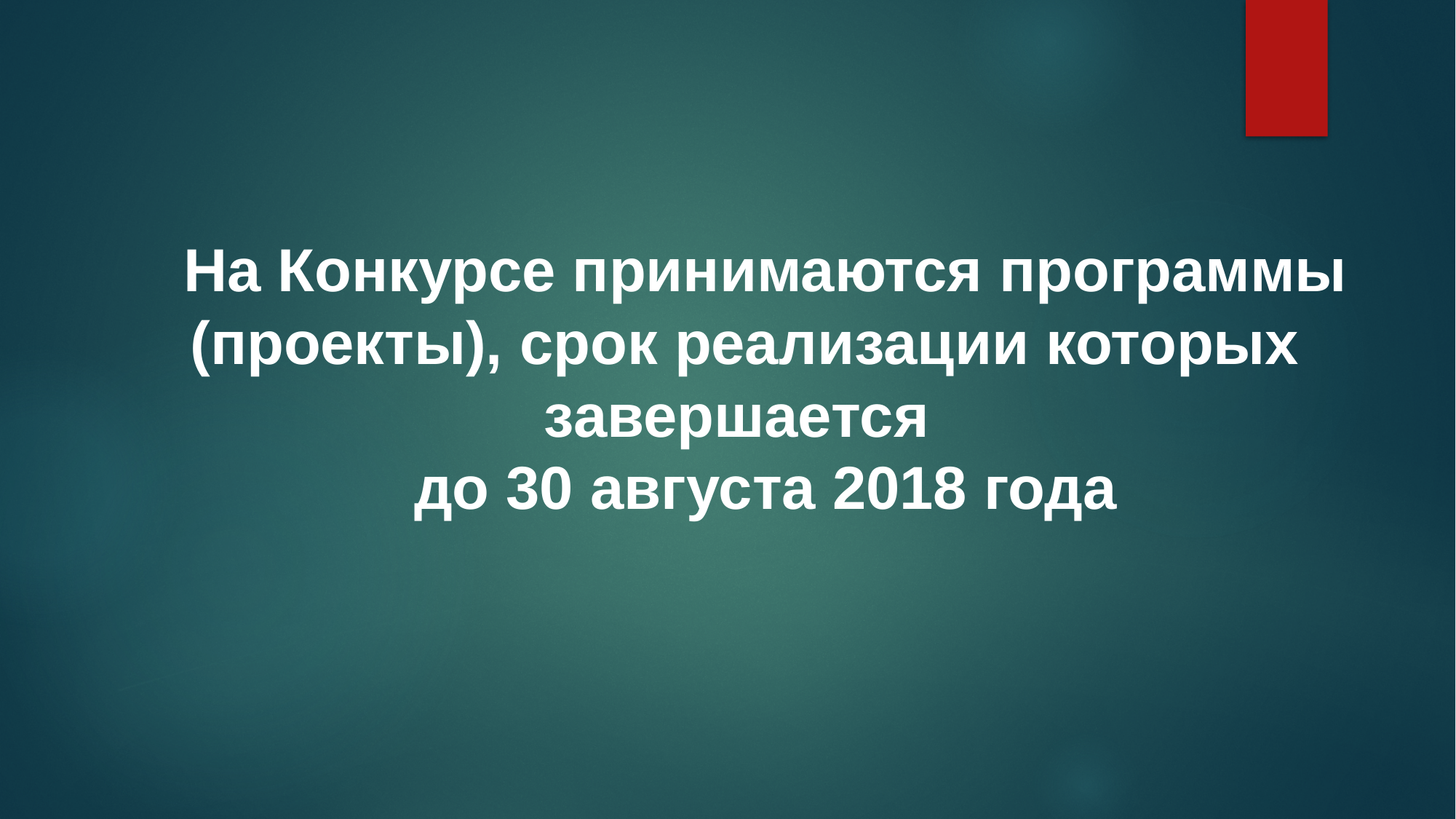

На Конкурсе принимаются программы (проекты), срок реализации которых завершается
до 30 августа 2018 года